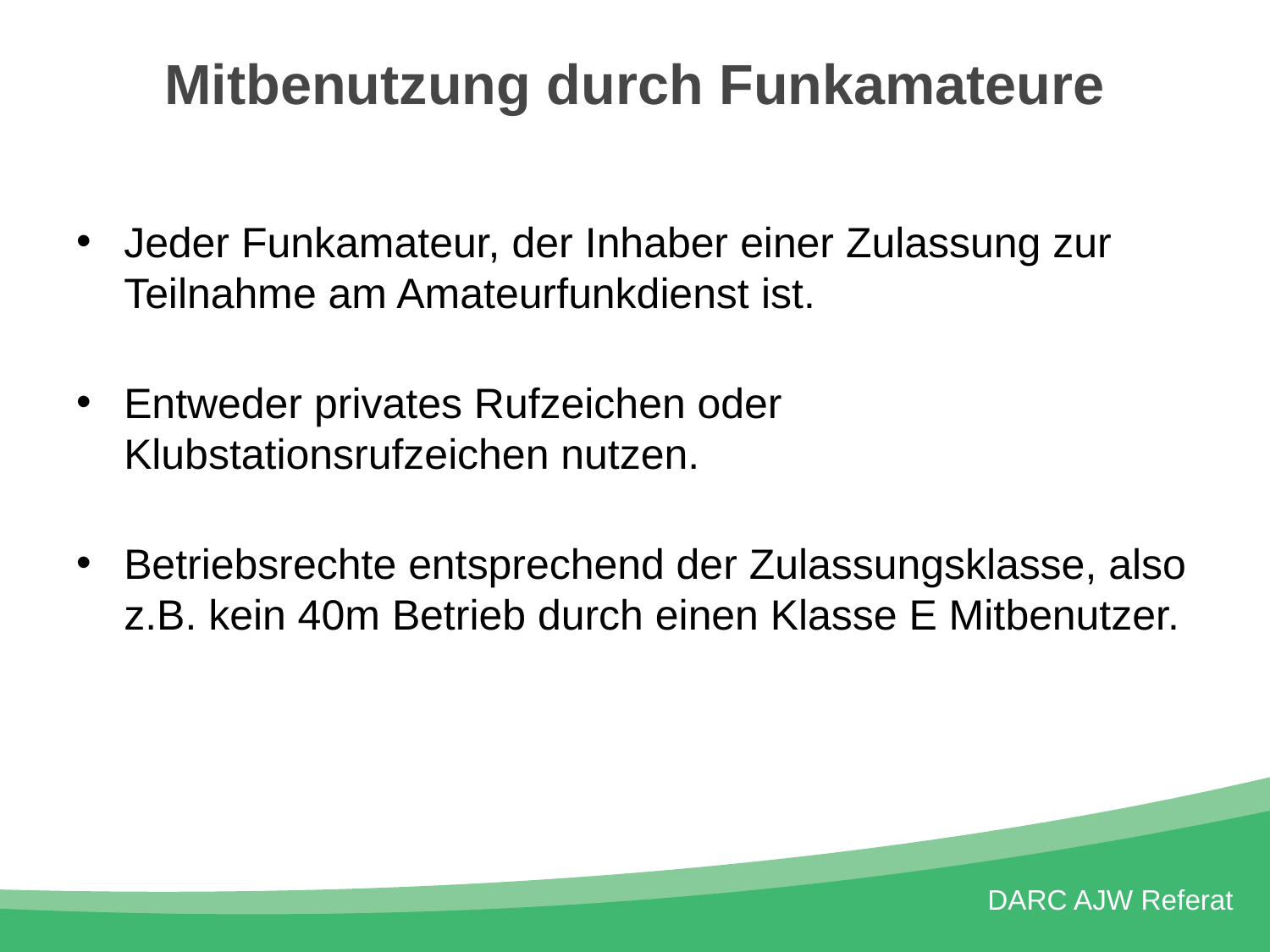

# Mitbenutzung durch Funkamateure

Jeder Funkamateur, der Inhaber einer Zulassung zur Teilnahme am Amateurfunkdienst ist.
Entweder privates Rufzeichen oder Klubstationsrufzeichen nutzen.
Betriebsrechte entsprechend der Zulassungsklasse, also z.B. kein 40m Betrieb durch einen Klasse E Mitbenutzer.